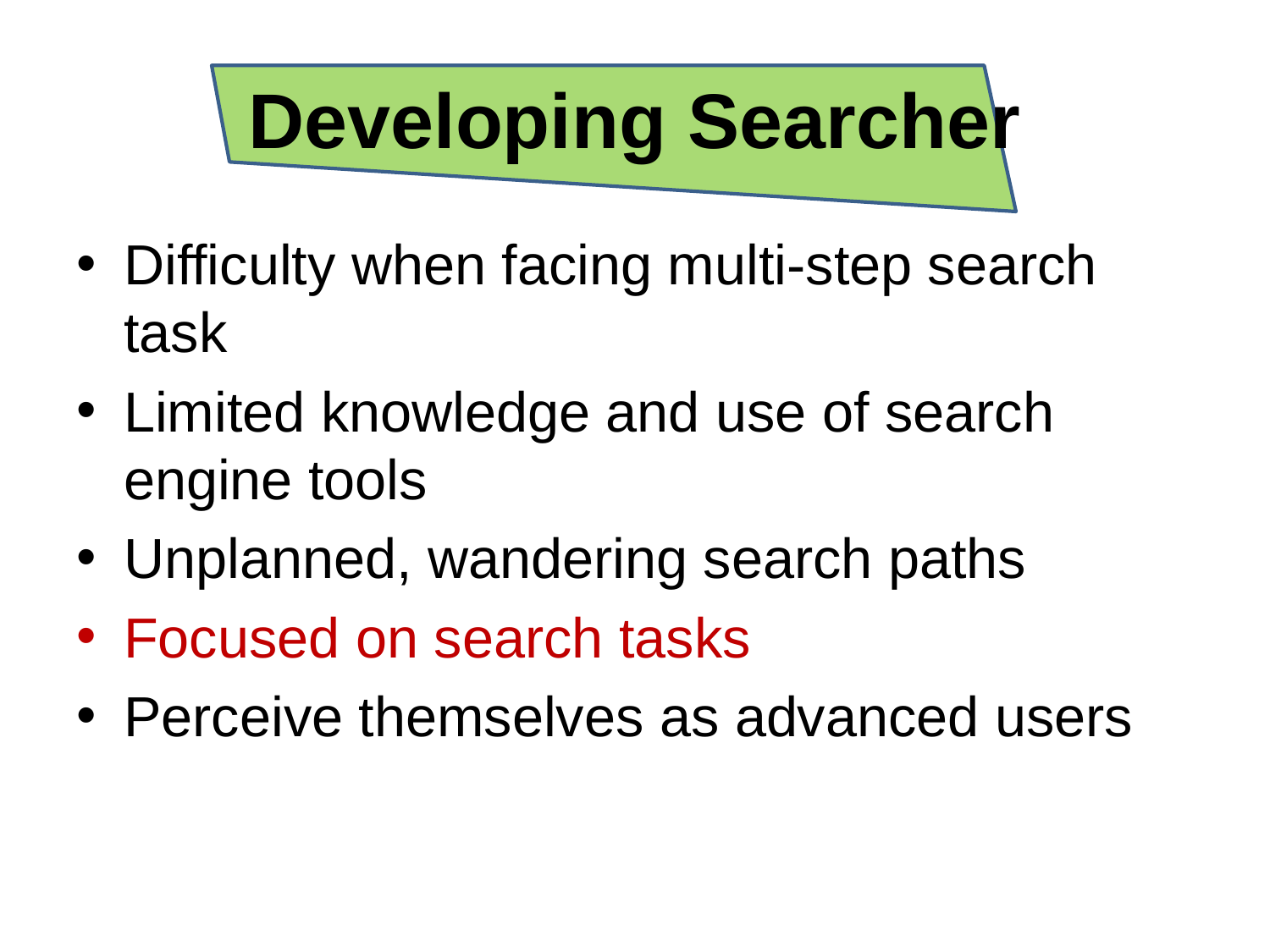

# Developing Searcher

Difficulty when facing multi-step search task
Limited knowledge and use of search engine tools
Unplanned, wandering search paths
Focused on search tasks
Perceive themselves as advanced users